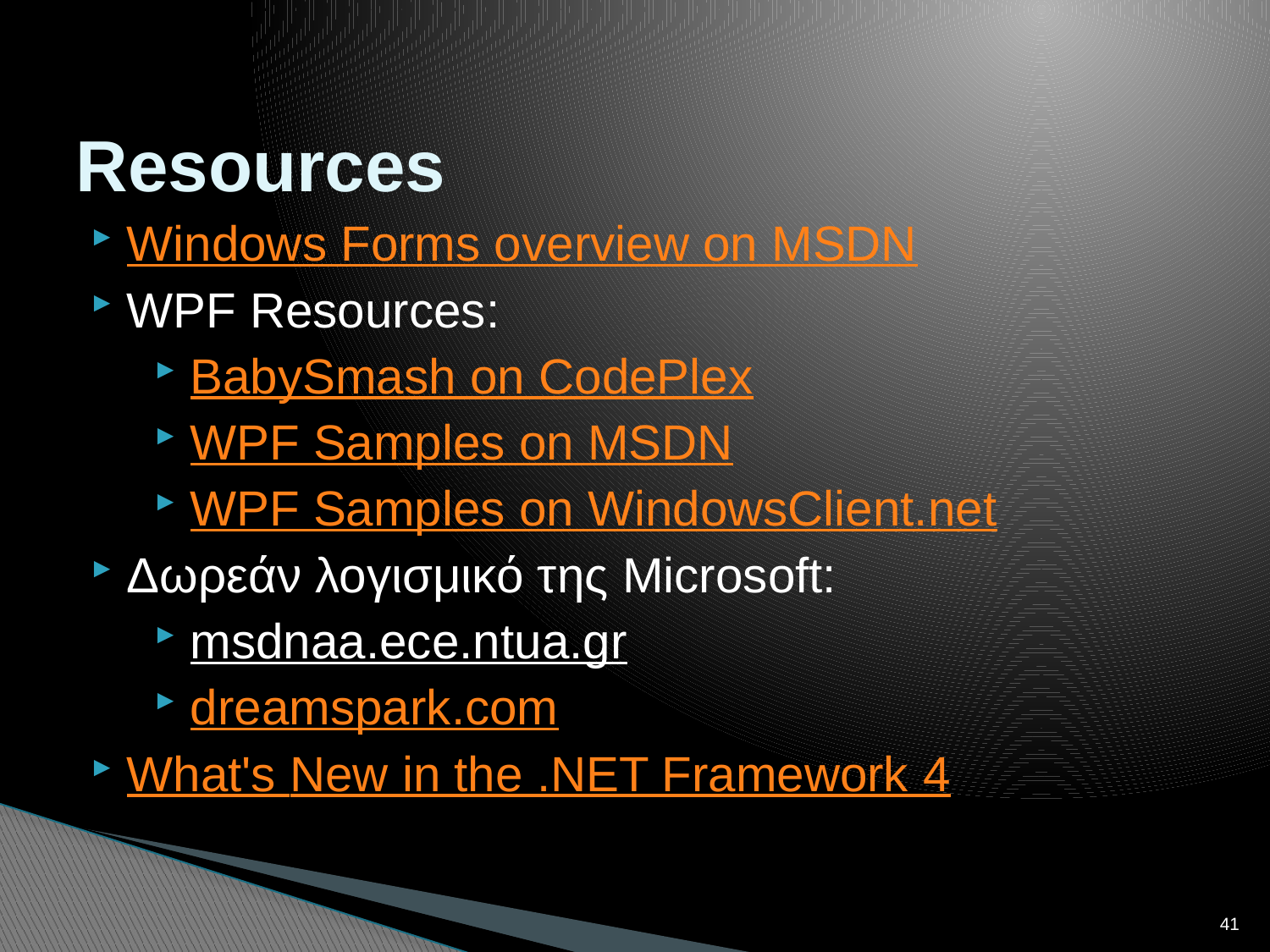

# Resources
Windows Forms overview on MSDN
WPF Resources:
BabySmash on CodePlex
WPF Samples on MSDN
WPF Samples on WindowsClient.net
Δωρεάν λογισμικό της Microsoft:
msdnaa.ece.ntua.gr
dreamspark.com
What's New in the .NET Framework 4
41